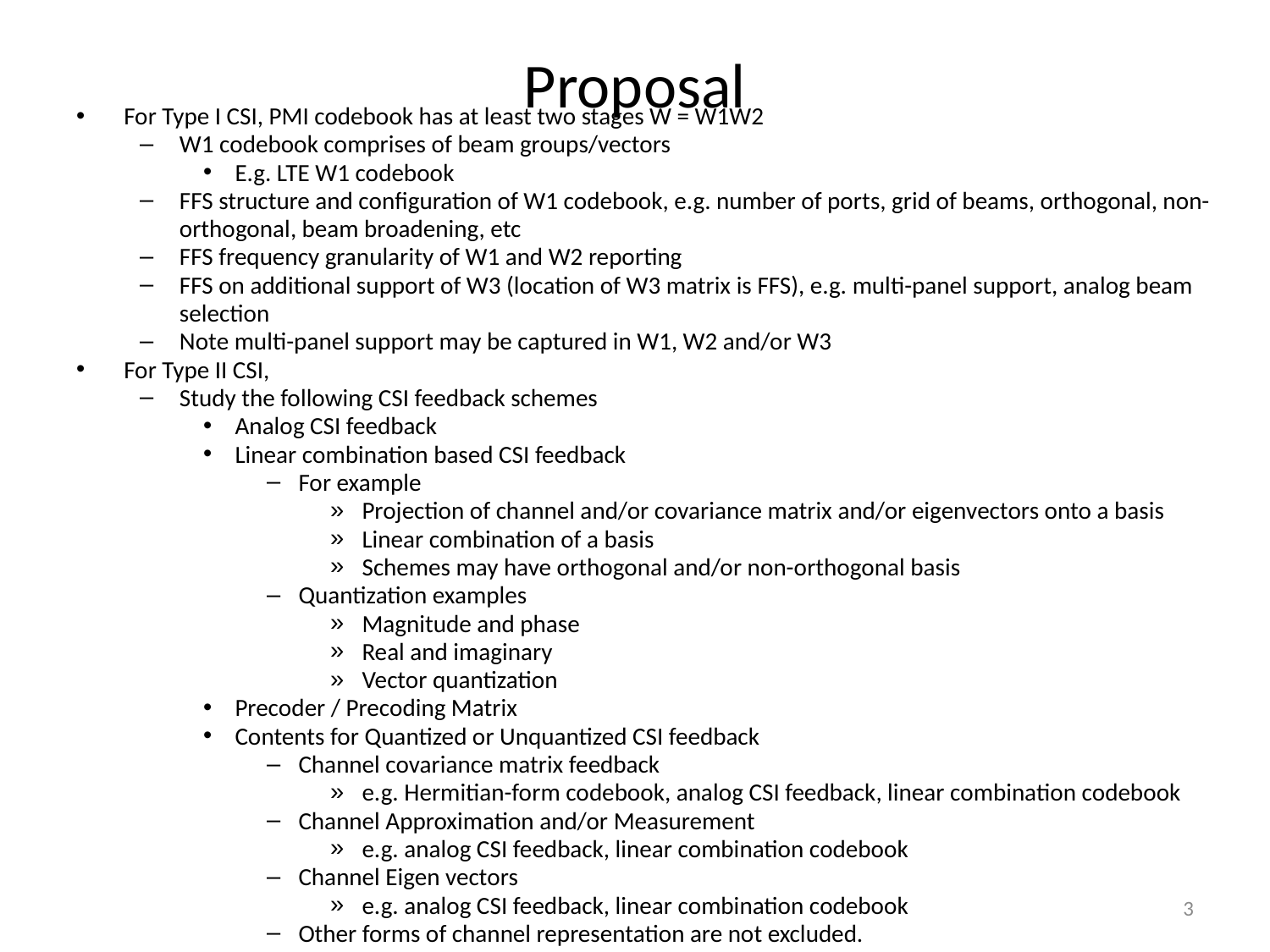

# Proposal
For Type I CSI, PMI codebook has at least two stages W = W1W2
W1 codebook comprises of beam groups/vectors
E.g. LTE W1 codebook
FFS structure and configuration of W1 codebook, e.g. number of ports, grid of beams, orthogonal, non-orthogonal, beam broadening, etc
FFS frequency granularity of W1 and W2 reporting
FFS on additional support of W3 (location of W3 matrix is FFS), e.g. multi-panel support, analog beam selection
Note multi-panel support may be captured in W1, W2 and/or W3
For Type II CSI,
Study the following CSI feedback schemes
Analog CSI feedback
Linear combination based CSI feedback
For example
Projection of channel and/or covariance matrix and/or eigenvectors onto a basis
Linear combination of a basis
Schemes may have orthogonal and/or non-orthogonal basis
Quantization examples
Magnitude and phase
Real and imaginary
Vector quantization
Precoder / Precoding Matrix
Contents for Quantized or Unquantized CSI feedback
Channel covariance matrix feedback
e.g. Hermitian-form codebook, analog CSI feedback, linear combination codebook
Channel Approximation and/or Measurement
e.g. analog CSI feedback, linear combination codebook
Channel Eigen vectors
e.g. analog CSI feedback, linear combination codebook
Other forms of channel representation are not excluded.
3